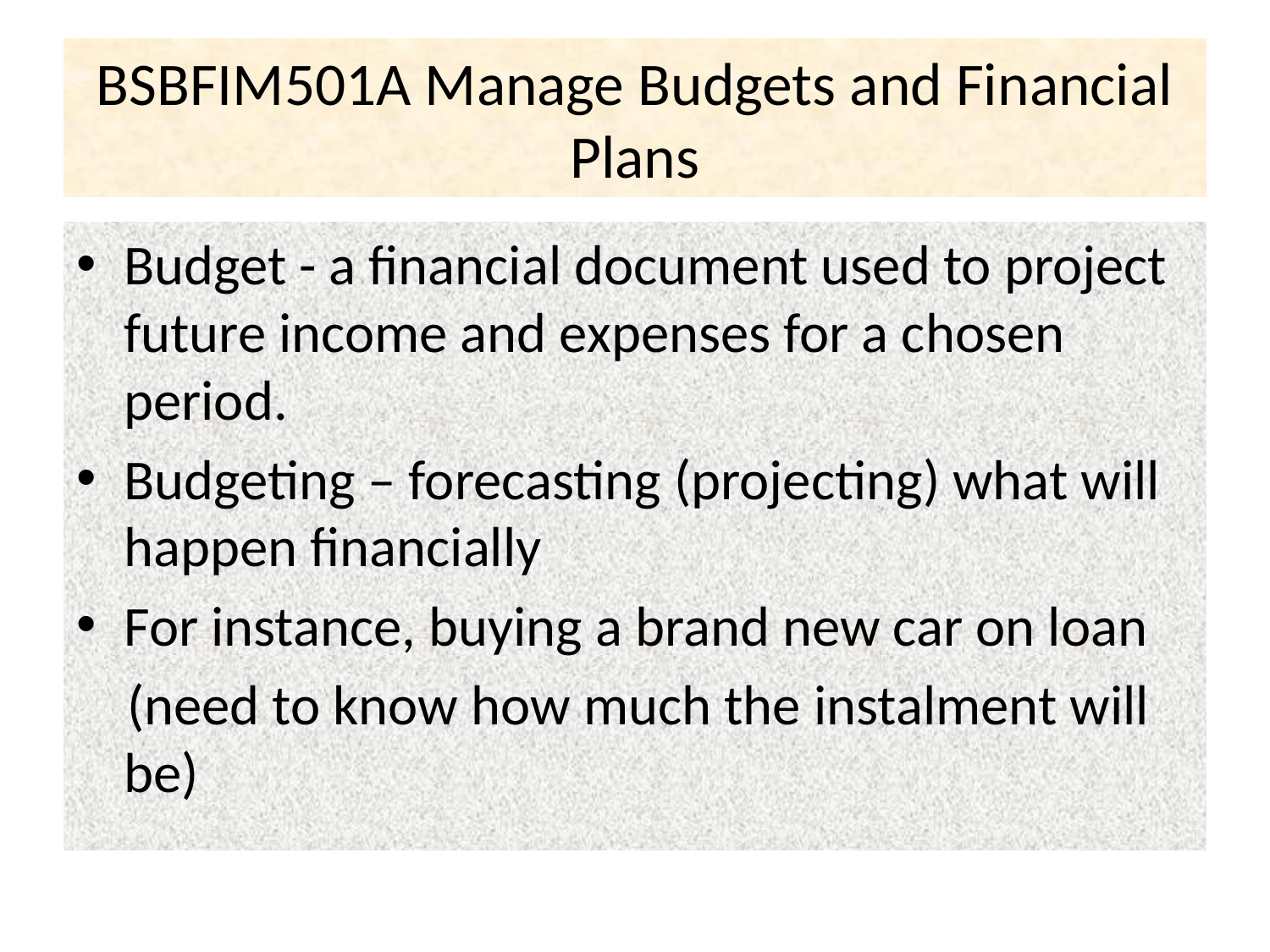

# BSBFIM501A Manage Budgets and Financial Plans
Budget - a financial document used to project future income and expenses for a chosen period.
Budgeting – forecasting (projecting) what will happen financially
For instance, buying a brand new car on loan
    (need to know how much the instalment will be)